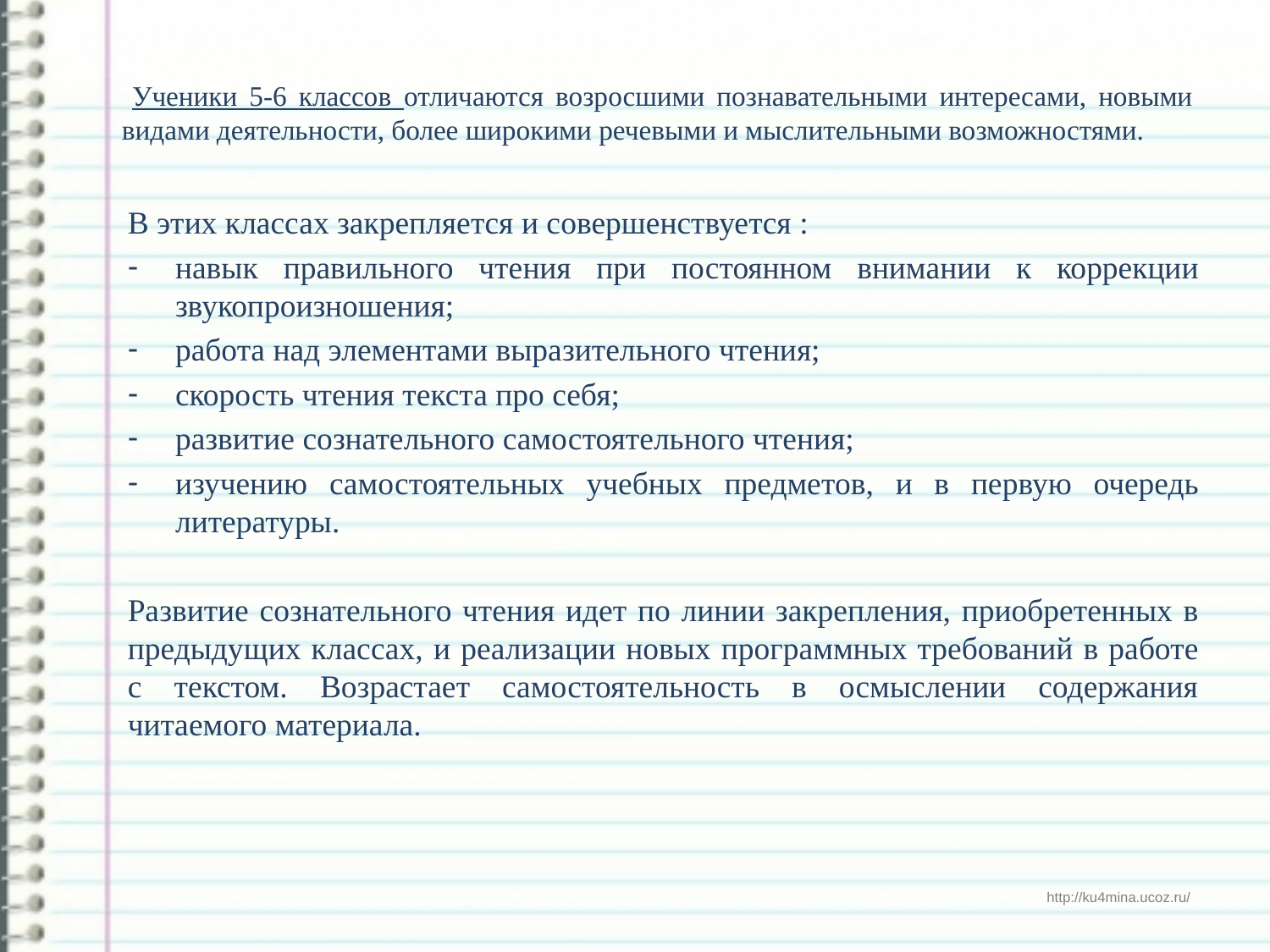

# Ученики 5-6 классов отличаются возросшими познавательными интересами, новыми видами деятельности, более широкими речевыми и мыслительными возможностями.
В этих классах закрепляется и совершенствуется :
навык правильного чтения при постоянном внимании к коррекции звукопроизношения;
работа над элементами выразительного чтения;
скорость чтения текста про себя;
развитие сознательного самостоятельного чтения;
изучению самостоятельных учебных предметов, и в первую очередь литературы.

Развитие сознательного чтения идет по линии закрепления, приобретенных в предыдущих классах, и реализации новых программных требований в работе с текстом. Возрастает самостоятельность в осмыслении содержания читаемого материала.